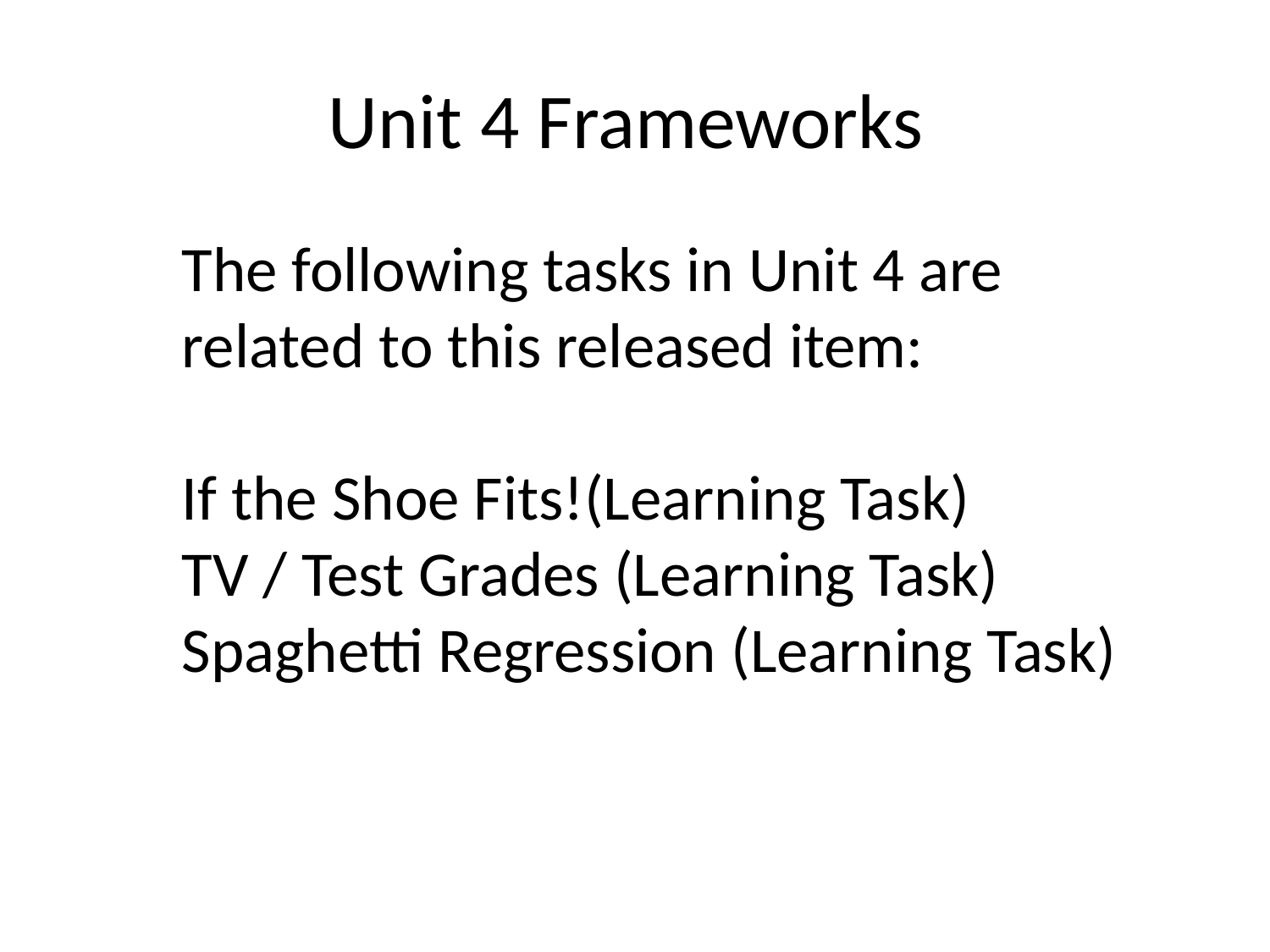

# Unit 4 Frameworks
The following tasks in Unit 4 are related to this released item:

If the Shoe Fits!(Learning Task)
TV / Test Grades (Learning Task)
Spaghetti Regression (Learning Task)